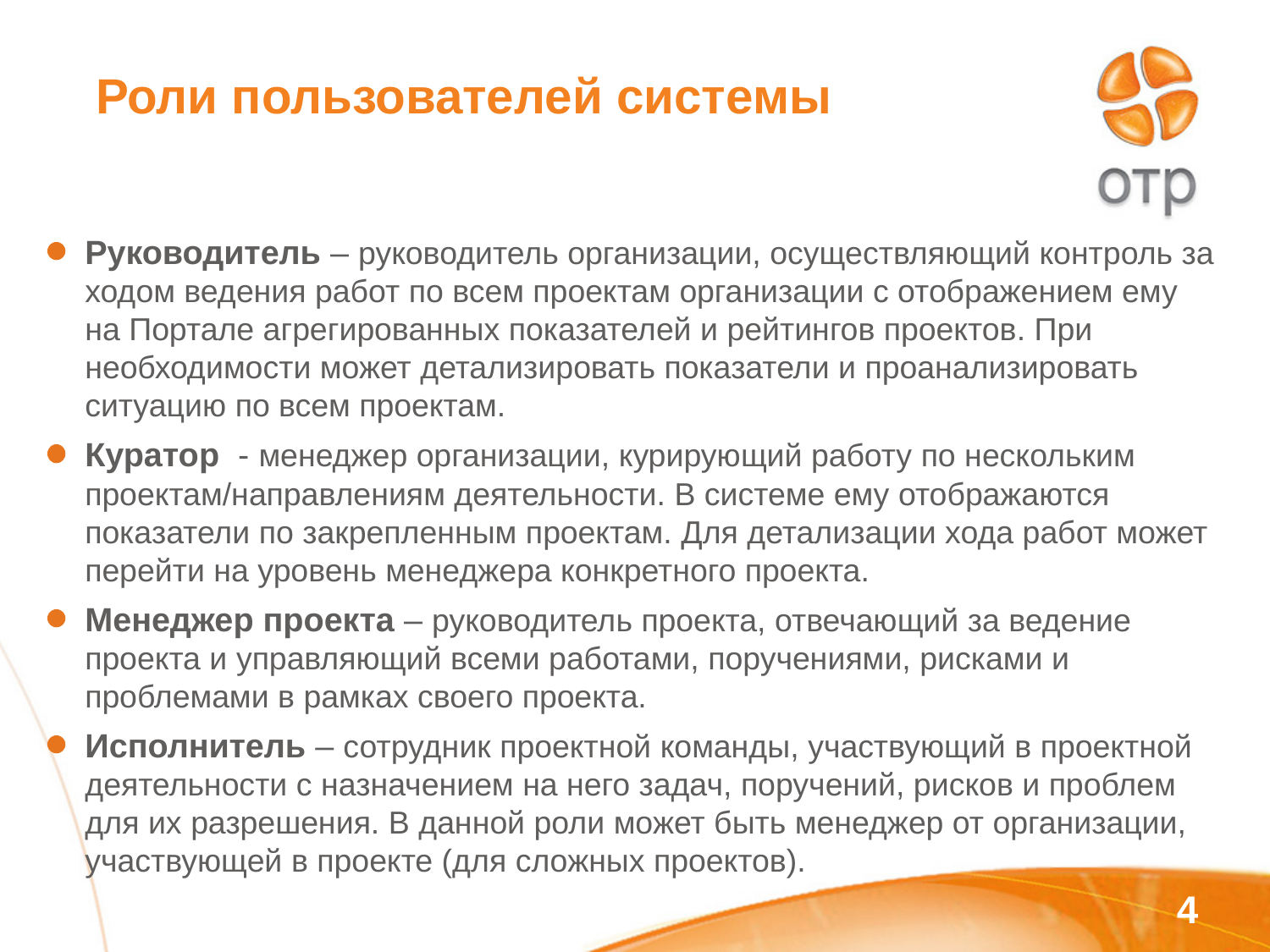

# Роли пользователей системы
Руководитель – руководитель организации, осуществляющий контроль за ходом ведения работ по всем проектам организации с отображением ему на Портале агрегированных показателей и рейтингов проектов. При необходимости может детализировать показатели и проанализировать ситуацию по всем проектам.
Куратор  - менеджер организации, курирующий работу по нескольким проектам/направлениям деятельности. В системе ему отображаются показатели по закрепленным проектам. Для детализации хода работ может перейти на уровень менеджера конкретного проекта.
Менеджер проекта – руководитель проекта, отвечающий за ведение проекта и управляющий всеми работами, поручениями, рисками и проблемами в рамках своего проекта.
Исполнитель – сотрудник проектной команды, участвующий в проектной деятельности с назначением на него задач, поручений, рисков и проблем для их разрешения. В данной роли может быть менеджер от организации, участвующей в проекте (для сложных проектов).
4